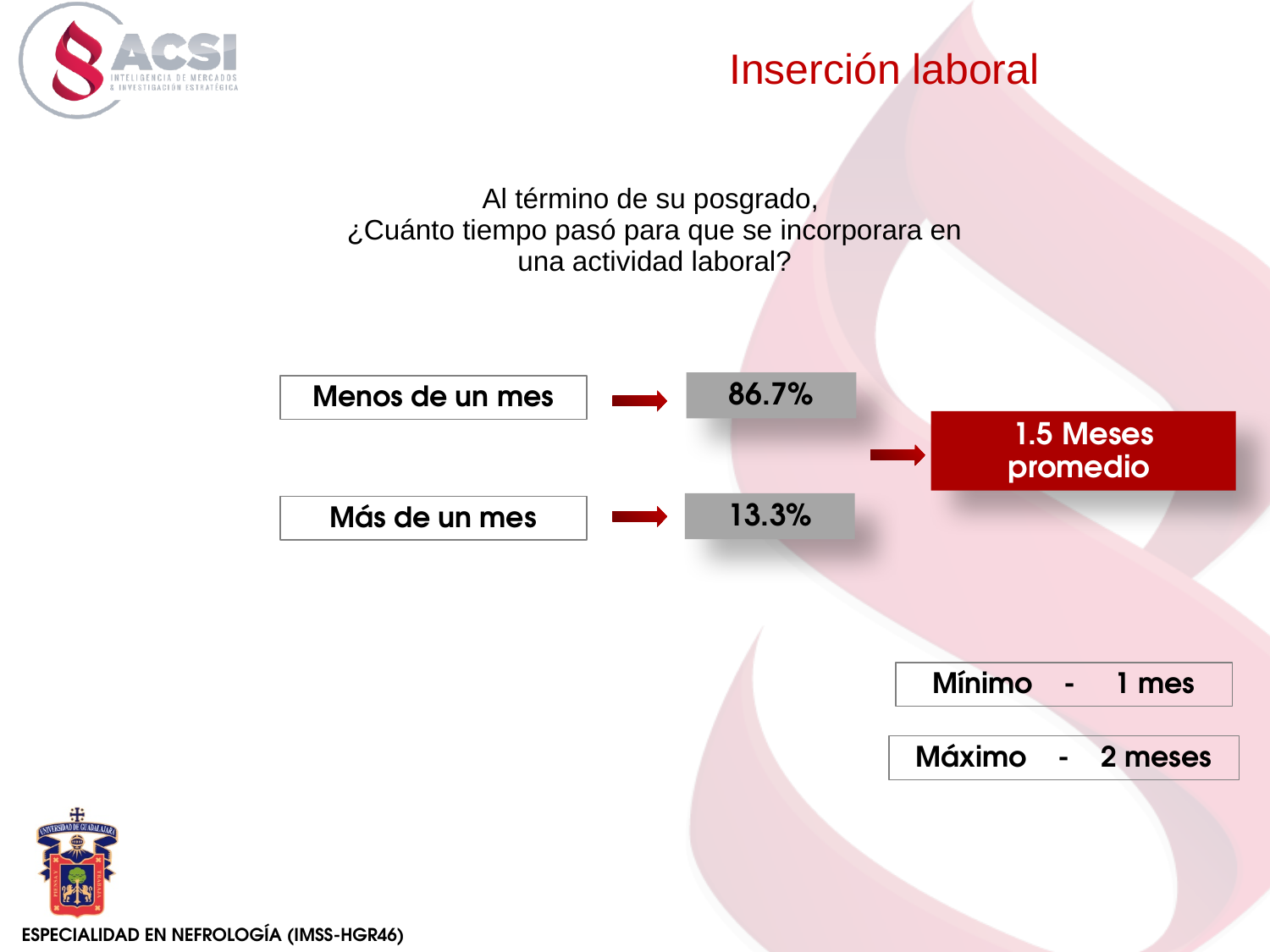

Inserción laboral
Al término de su posgrado,
¿Cuánto tiempo pasó para que se incorporara en una actividad laboral?
86.7%
Menos de un mes

1.5 Meses promedio

13.3%
Más de un mes

Mínimo    -     1 mes
Máximo    -    2 meses